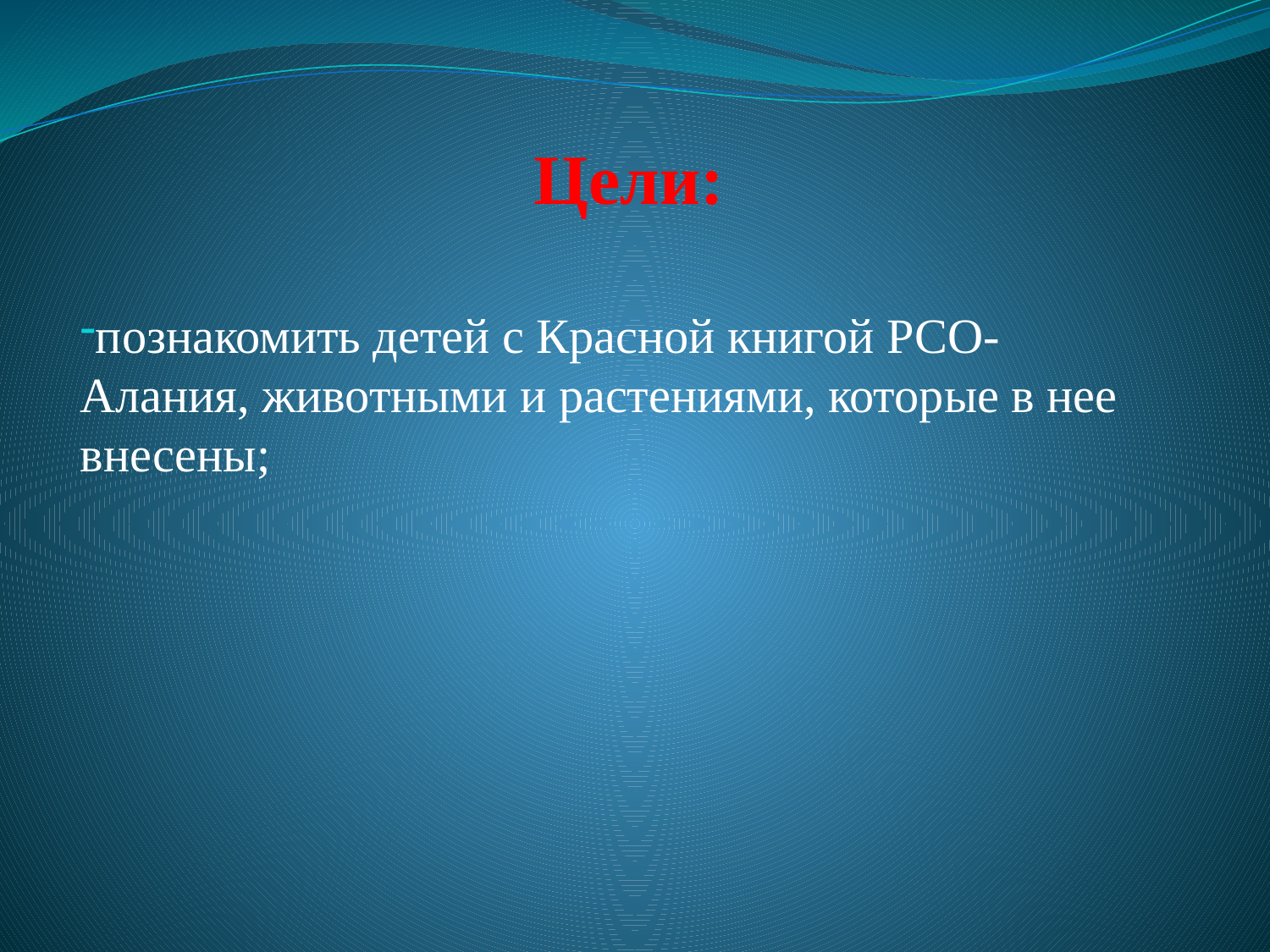

# Цели:
познакомить детей с Красной книгой РСО-Алания, животными и растениями, которые в нее внесены;